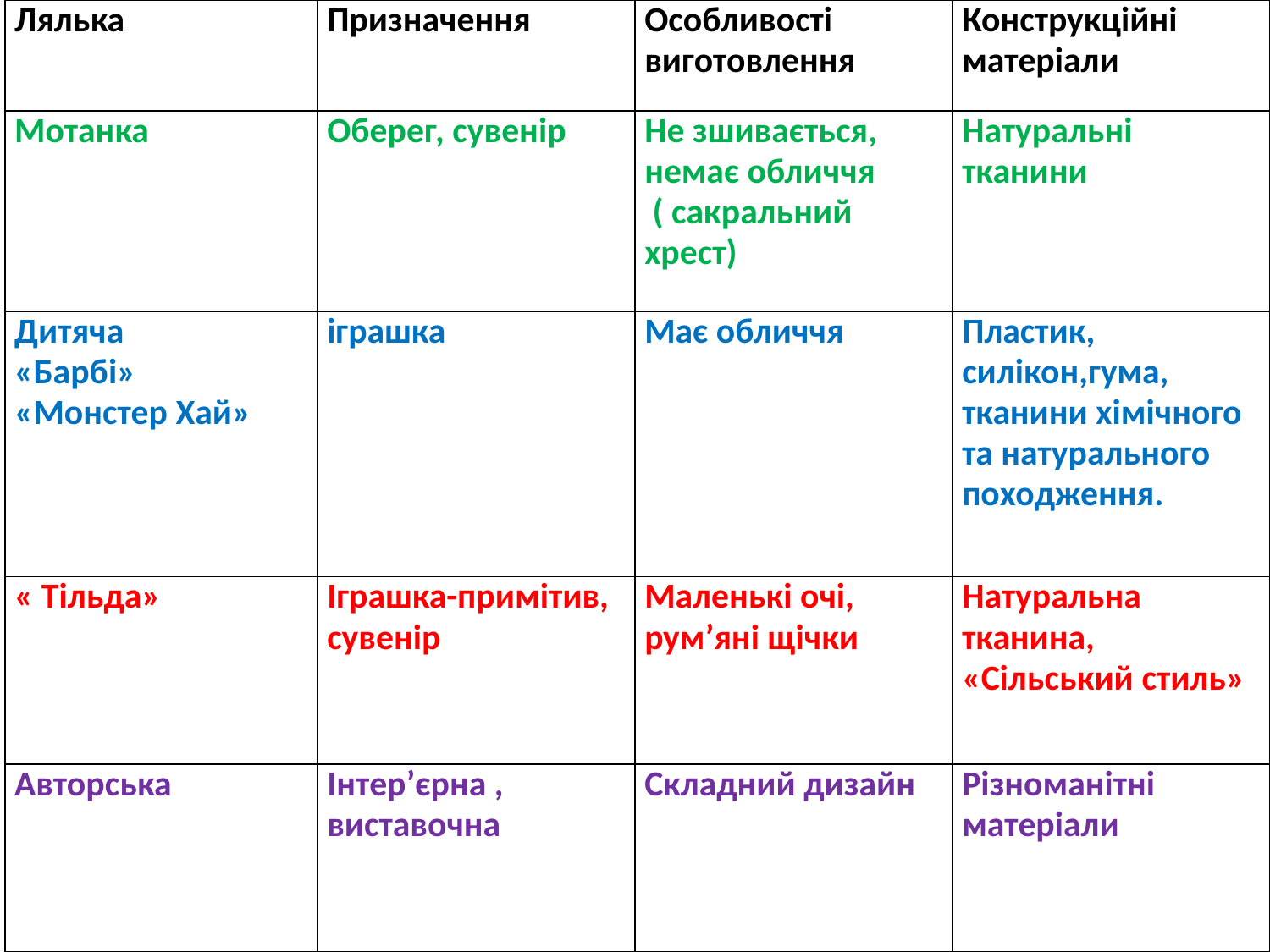

| Лялька | Призначення | Особливості виготовлення | Конструкційні матеріали |
| --- | --- | --- | --- |
| Мотанка | Оберег, сувенір | Не зшивається, немає обличчя ( сакральний хрест) | Натуральні тканини |
| Дитяча «Барбі» «Монстер Хай» | іграшка | Має обличчя | Пластик, силікон,гума, тканини хімічного та натурального походження. |
| « Тільда» | Іграшка-примітив, сувенір | Маленькі очі, рум’яні щічки | Натуральна тканина, «Сільський стиль» |
| Авторська | Інтер’єрна , виставочна | Складний дизайн | Різноманітні матеріали |